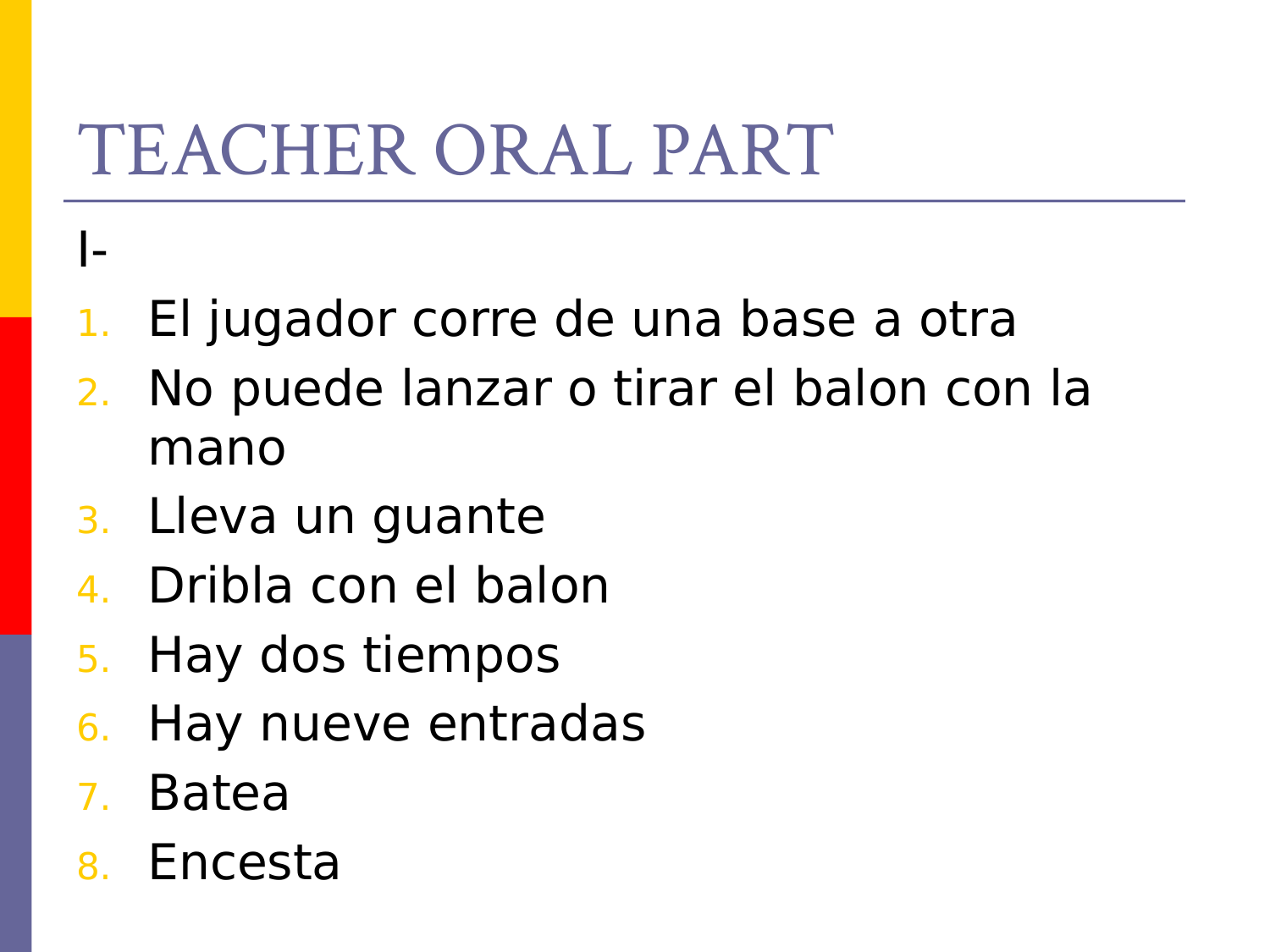

# TEACHER ORAL PART
I-
El jugador corre de una base a otra
No puede lanzar o tirar el balon con la mano
Lleva un guante
Dribla con el balon
Hay dos tiempos
Hay nueve entradas
Batea
Encesta